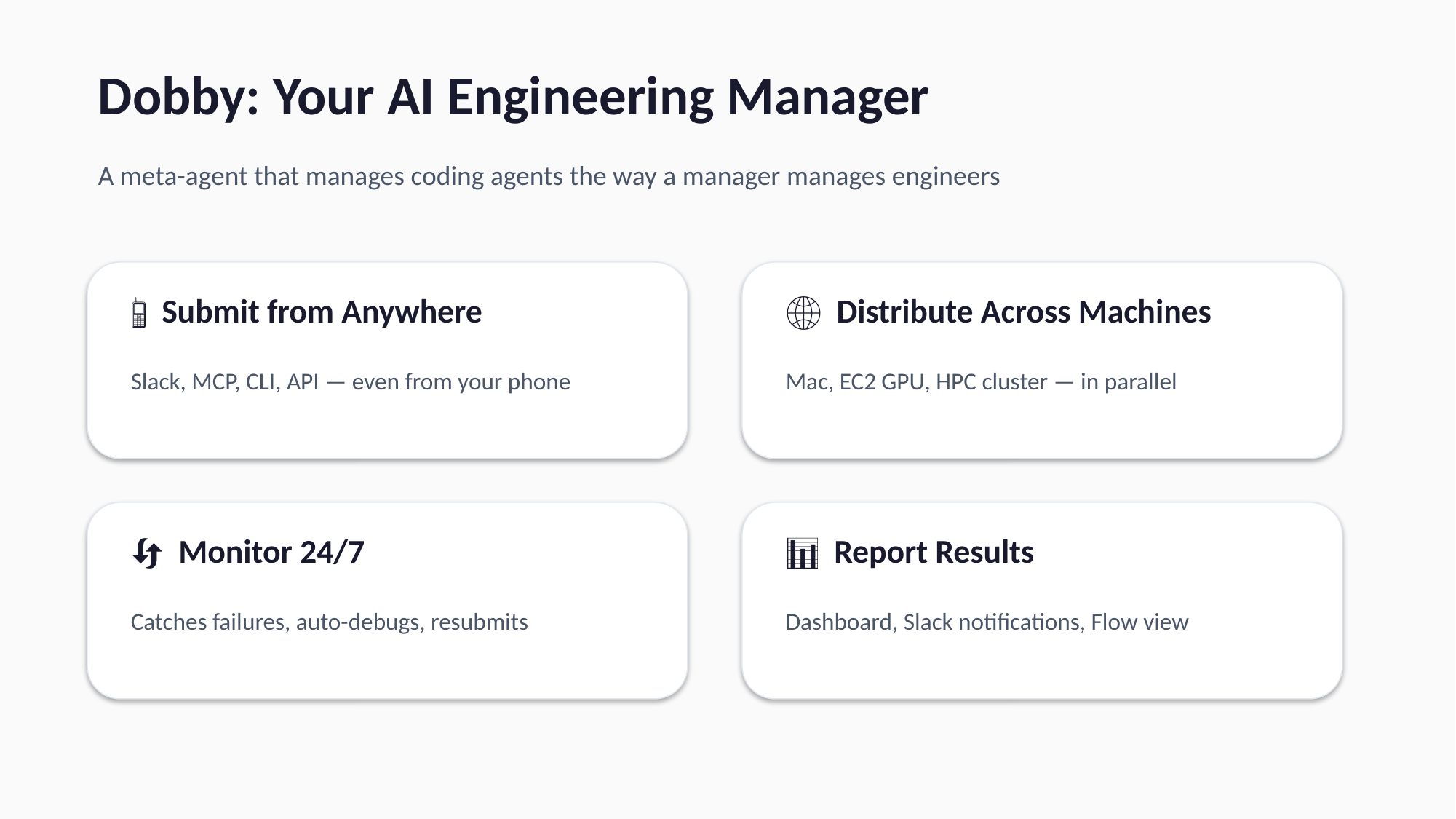

Dobby: Your AI Engineering Manager
A meta-agent that manages coding agents the way a manager manages engineers

📱  Submit from Anywhere
🌐  Distribute Across Machines
Slack, MCP, CLI, API — even from your phone
Mac, EC2 GPU, HPC cluster — in parallel

🔄  Monitor 24/7
📊  Report Results
Catches failures, auto-debugs, resubmits
Dashboard, Slack notifications, Flow view